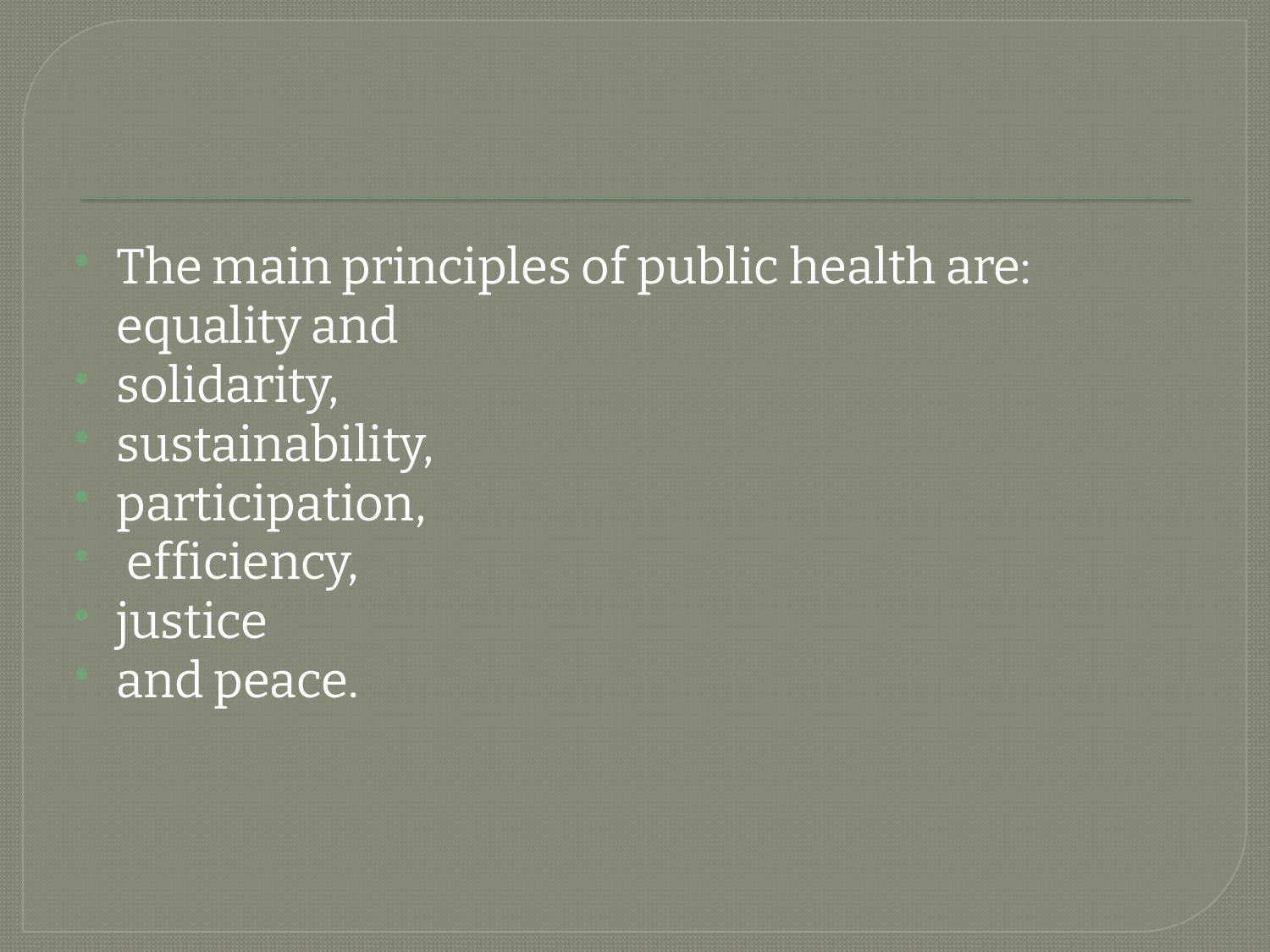

#
The main principles of public health are: equality and
solidarity,
sustainability,
participation,
 efficiency,
justice
and peace.